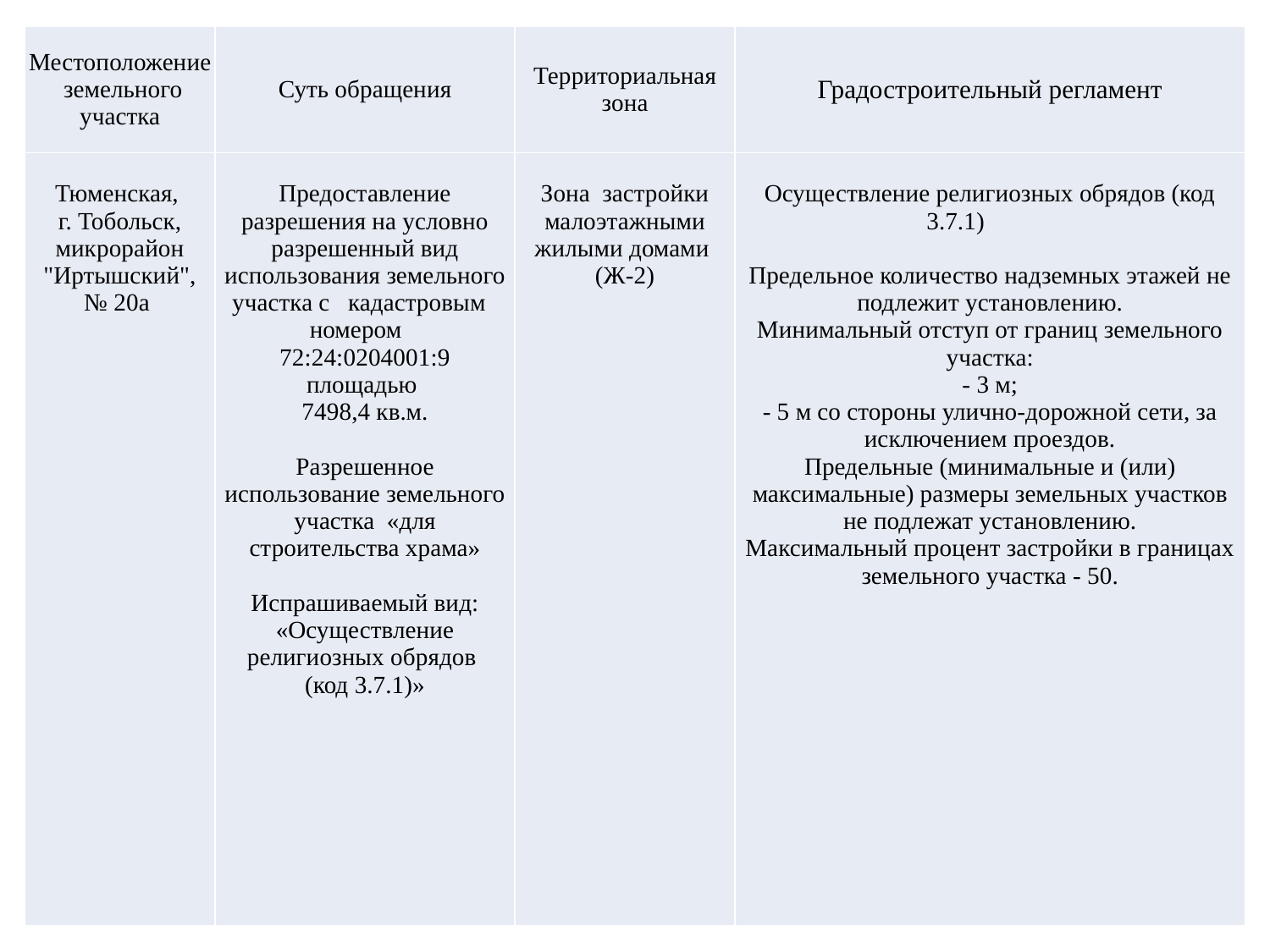

| Местоположение земельного участка | Суть обращения | Территориальная зона | Градостроительный регламент |
| --- | --- | --- | --- |
| Тюменская, г. Тобольск, микрорайон "Иртышский", № 20а | Предоставление разрешения на условно разрешенный вид использования земельного участка с кадастровым номером 72:24:0204001:9 площадью 7498,4 кв.м. Разрешенное использование земельного участка «для строительства храма» Испрашиваемый вид: «Осуществление религиозных обрядов (код 3.7.1)» | Зона застройки малоэтажными жилыми домами (Ж-2) | Осуществление религиозных обрядов (код 3.7.1) Предельное количество надземных этажей не подлежит установлению. Минимальный отступ от границ земельного участка: - 3 м; - 5 м со стороны улично-дорожной сети, за исключением проездов. Предельные (минимальные и (или) максимальные) размеры земельных участков не подлежат установлению. Максимальный процент застройки в границах земельного участка - 50. |